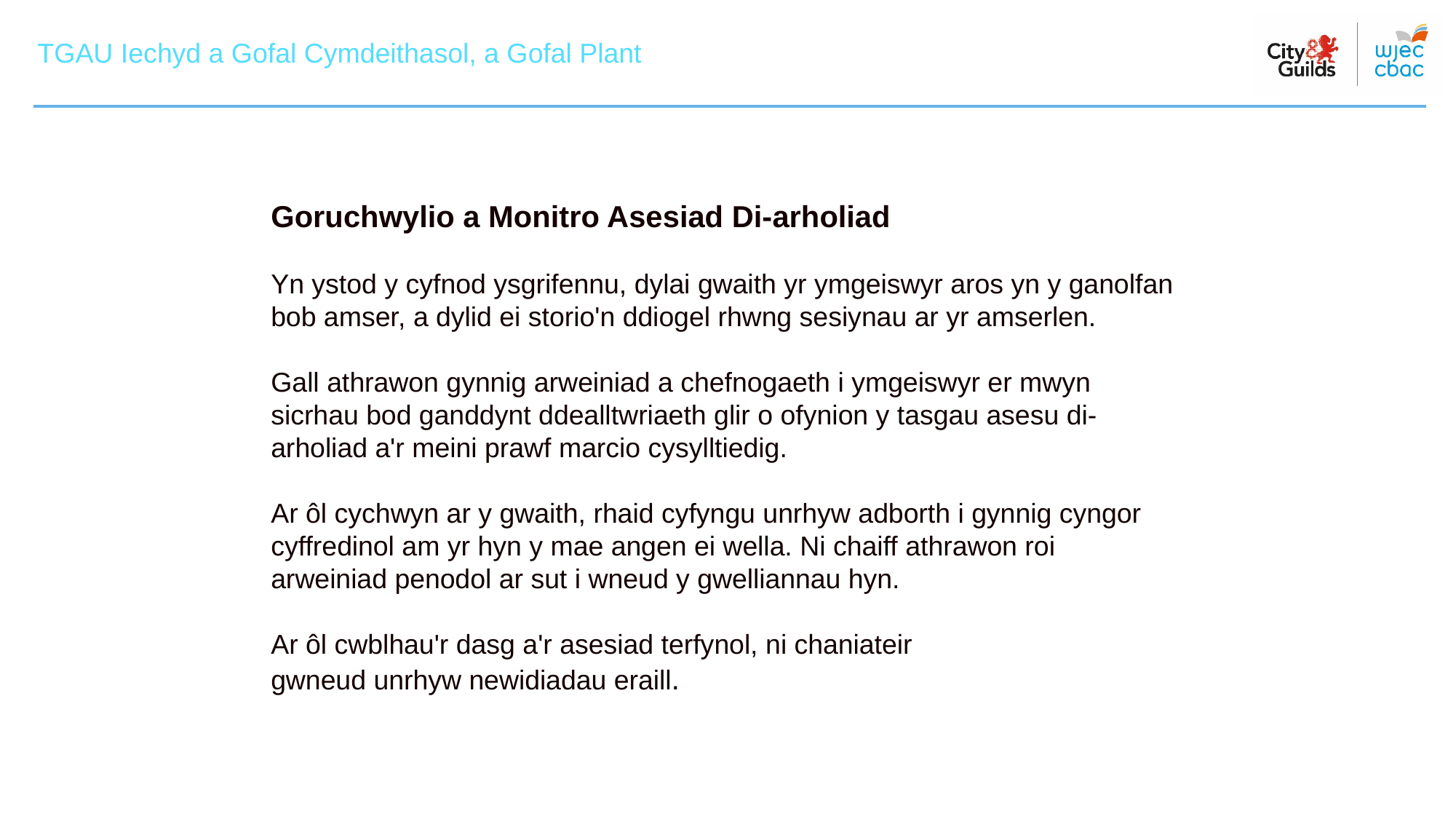

TGAU Iechyd a Gofal Cymdeithasol, a Gofal Plant

TGAU Iechyd a Gofal Cymdeithasol, a Gofal Plant
Goruchwylio a Monitro Asesiad Di-arholiad

Yn ystod y cyfnod ysgrifennu, dylai gwaith yr ymgeiswyr aros yn y ganolfan bob amser, a dylid ei storio'n ddiogel rhwng sesiynau ar yr amserlen.

Gall athrawon gynnig arweiniad a chefnogaeth i ymgeiswyr er mwyn sicrhau bod ganddynt ddealltwriaeth glir o ofynion y tasgau asesu di-arholiad a'r meini prawf marcio cysylltiedig.

Ar ôl cychwyn ar y gwaith, rhaid cyfyngu unrhyw adborth i gynnig cyngor cyffredinol am yr hyn y mae angen ei wella. Ni chaiff athrawon roi arweiniad penodol ar sut i wneud y gwelliannau hyn.

Ar ôl cwblhau'r dasg a'r asesiad terfynol, ni chaniateir
gwneud unrhyw newidiadau eraill.